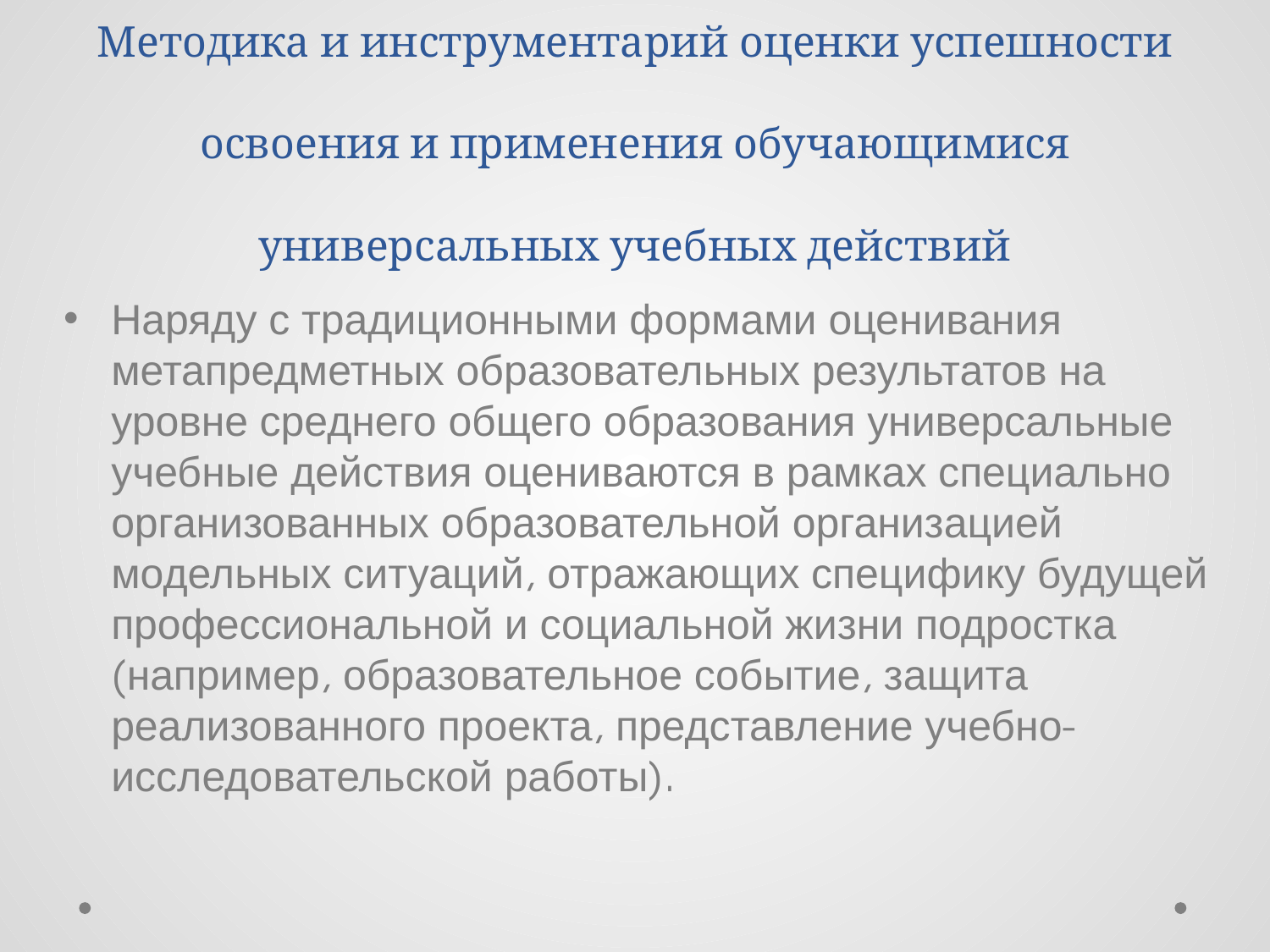

# Методика и инструментарий оценки успешности освоения и применения обучающимися универсальных учебных действий
Наряду с традиционными формами оценивания метапредметных образовательных результатов на уровне среднего общего образования универсальные учебные действия оцениваются в рамках специально организованных образовательной организацией модельных ситуаций, отражающих специфику будущей профессиональной и социальной жизни подростка (например, образовательное событие, защита реализованного проекта, представление учебно-исследовательской работы).